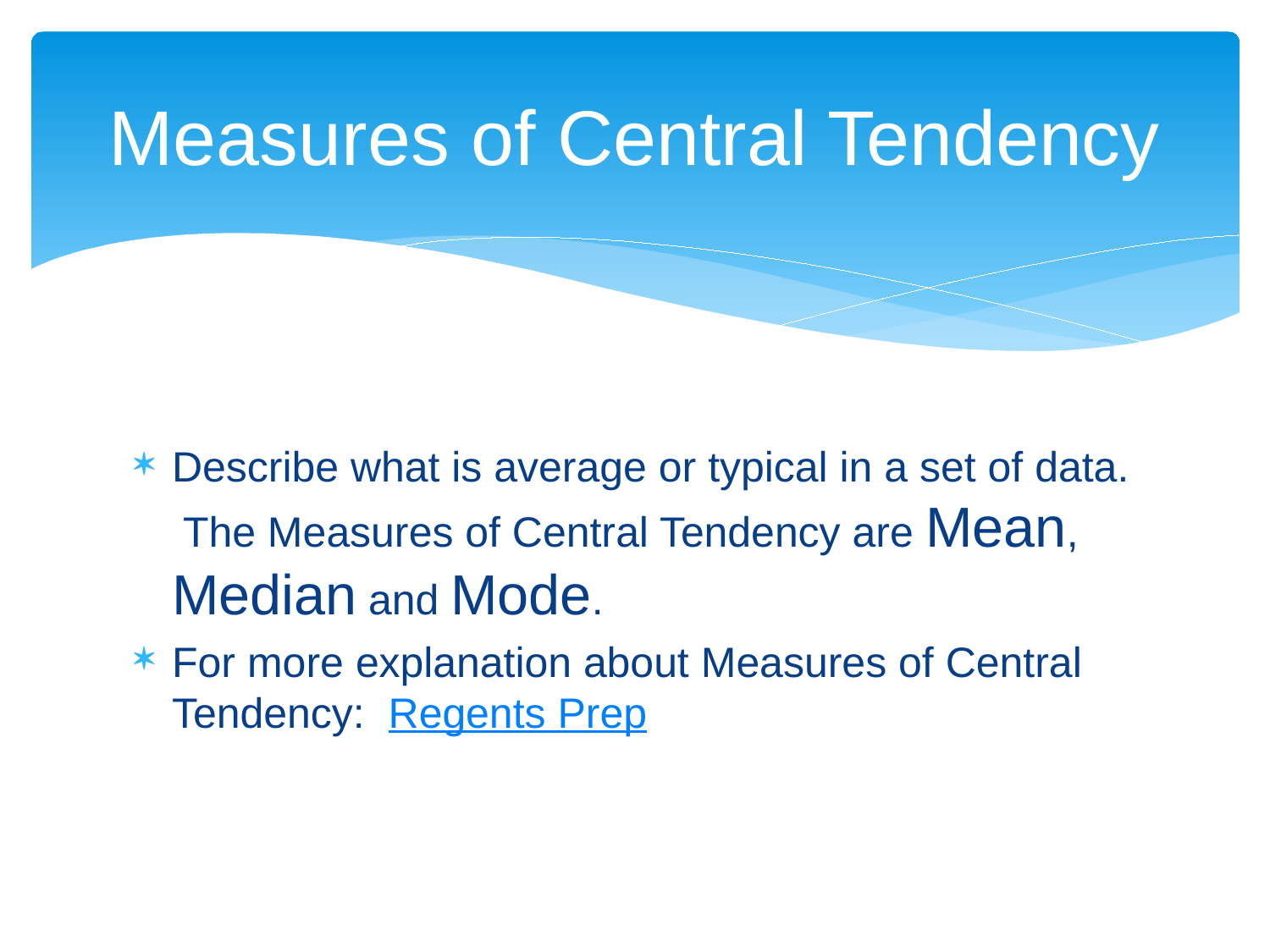

# Measures of Central Tendency

Describe what is average or typical in a set of data.  The Measures of Central Tendency are Mean, Median and Mode.
For more explanation about Measures of Central Tendency:  Regents Prep